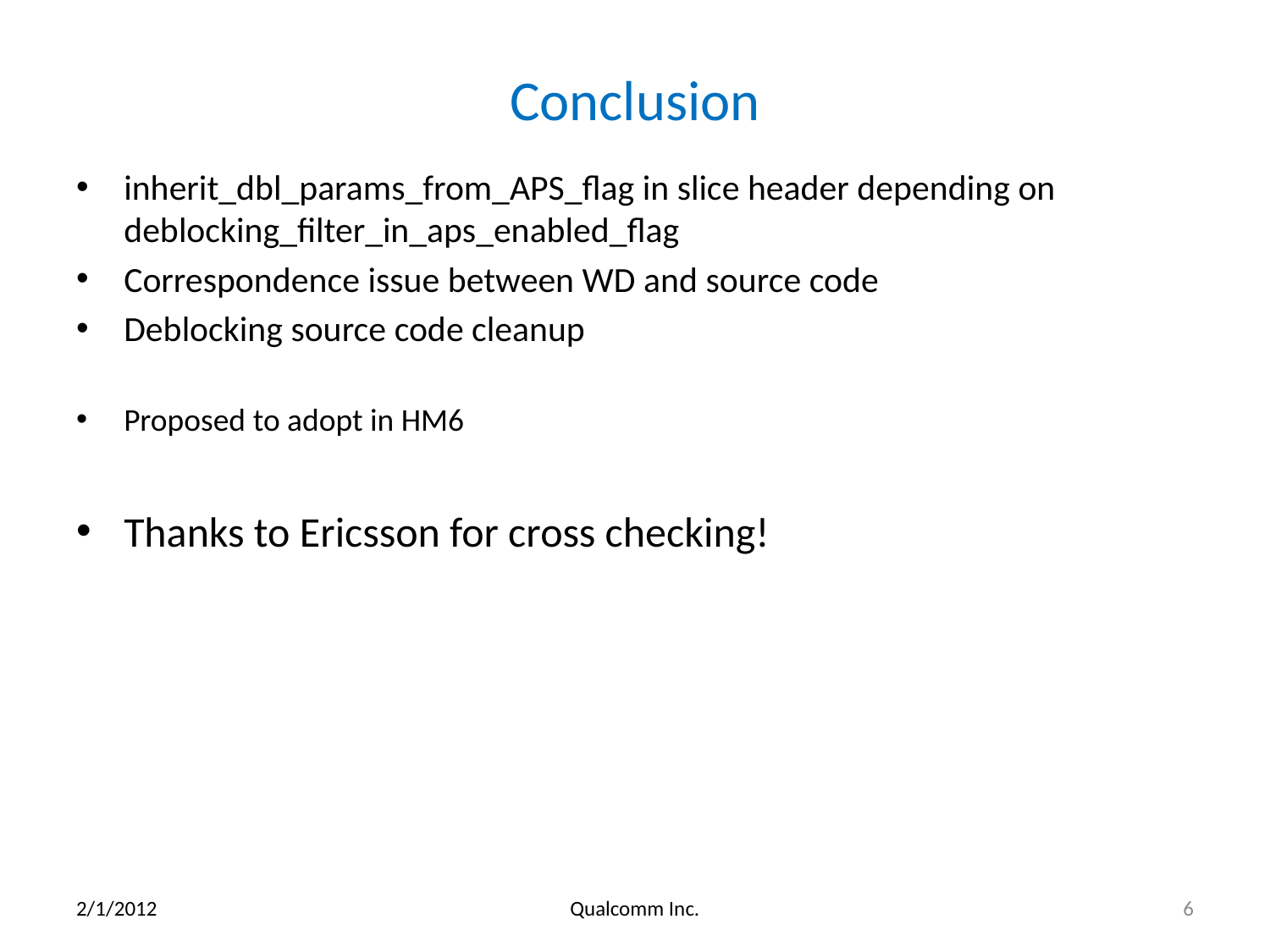

# Conclusion
inherit_dbl_params_from_APS_flag in slice header depending on deblocking_filter_in_aps_enabled_flag
Correspondence issue between WD and source code
Deblocking source code cleanup

Proposed to adopt in HM6

Thanks to Ericsson for cross checking!
2/1/2012
Qualcomm Inc.
6